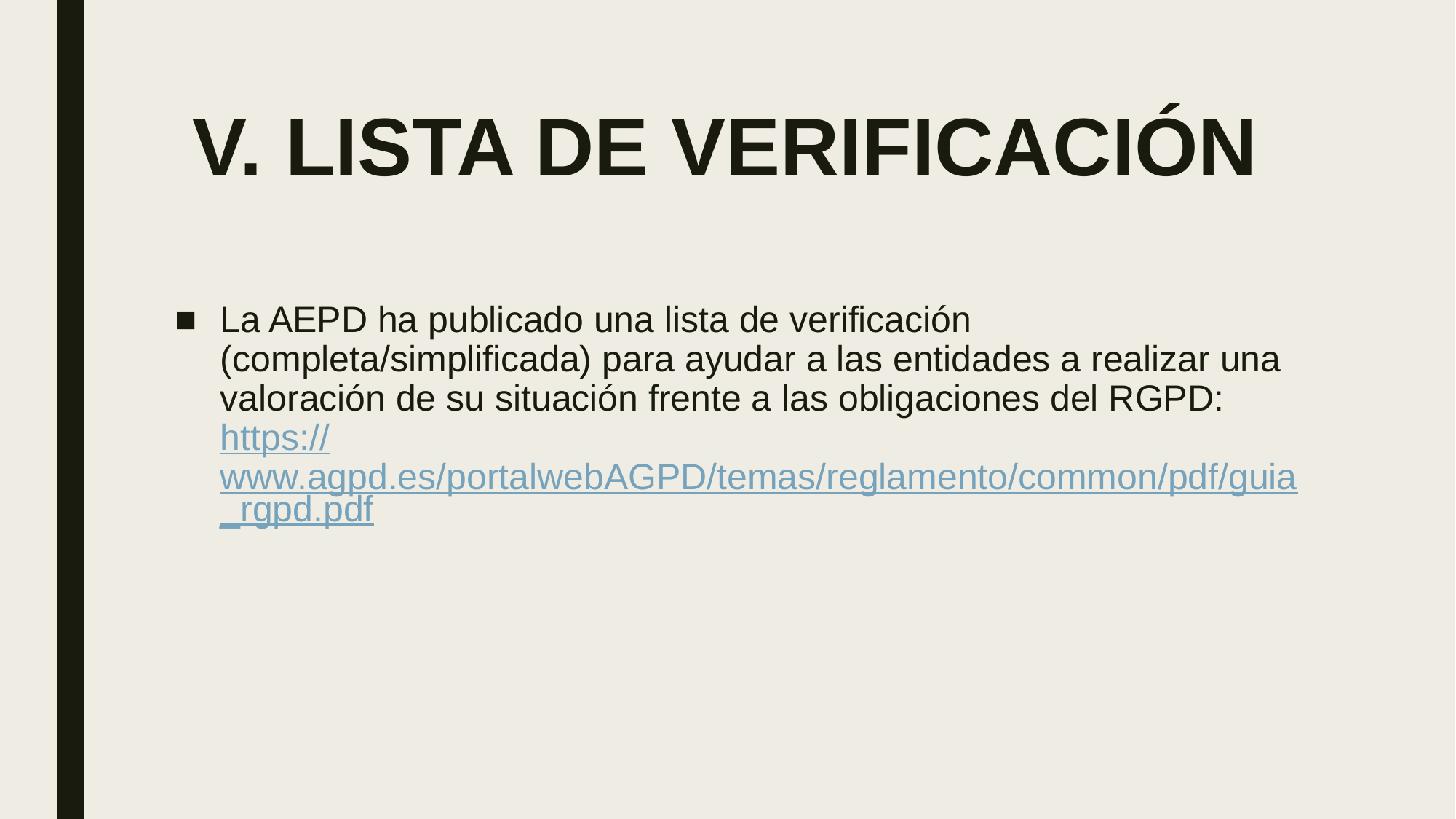

#
V. LISTA DE VERIFICACIÓN
La AEPD ha publicado una lista de verificación (completa/simplificada) para ayudar a las entidades a realizar una valoración de su situación frente a las obligaciones del RGPD: https://www.agpd.es/portalwebAGPD/temas/reglamento/common/pdf/guia_rgpd.pdf